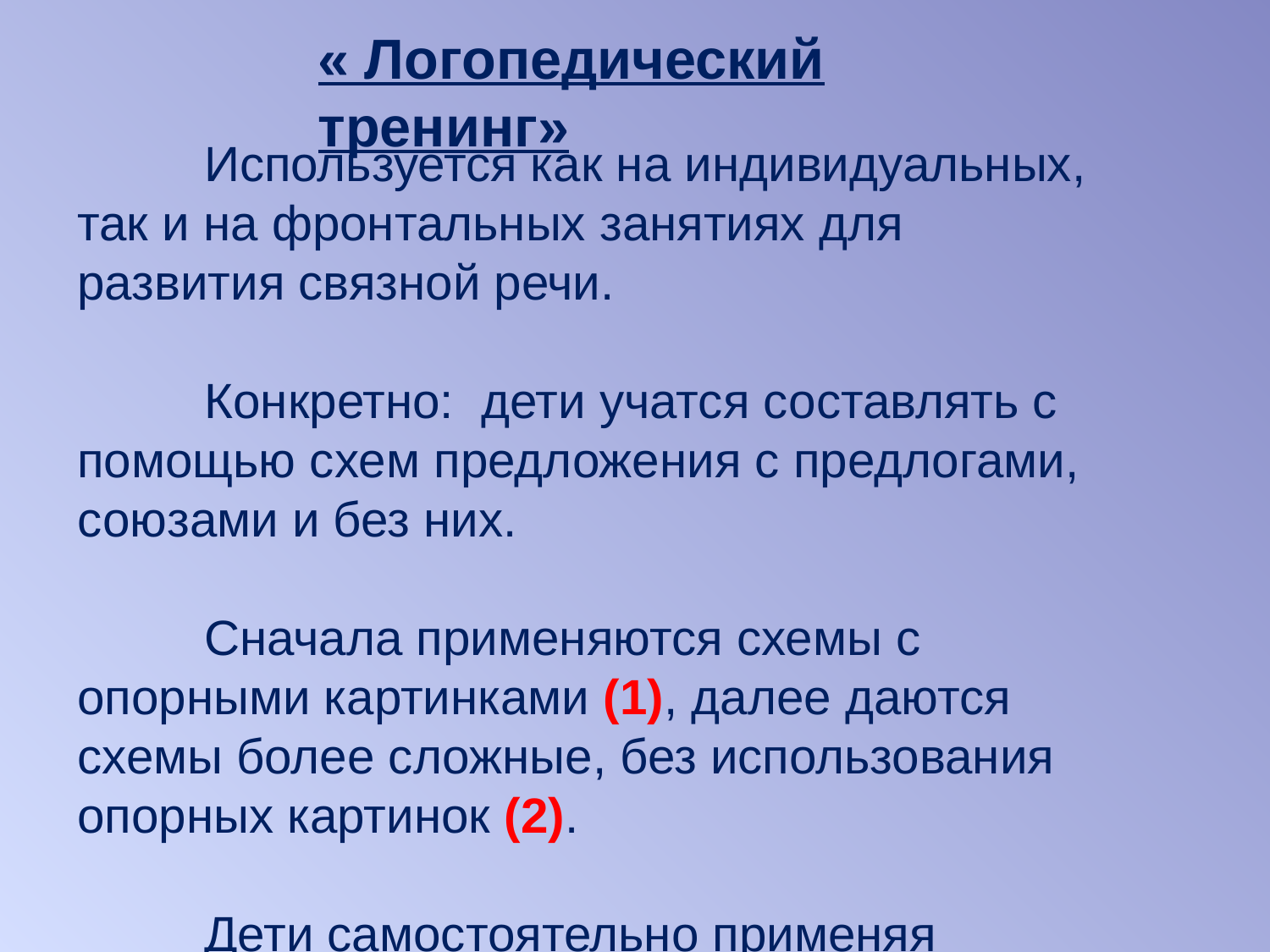

« Логопедический тренинг»
	Используется как на индивидуальных, так и на фронтальных занятиях для развития связной речи.

	Конкретно:  дети учатся составлять с помощью схем предложения с предлогами, союзами и без них.

	Сначала применяются схемы с опорными картинками (1), далее даются схемы более сложные, без использования опорных картинок (2).

	Дети самостоятельно применяя накопленные знания и умения составляют предложения по схеме.